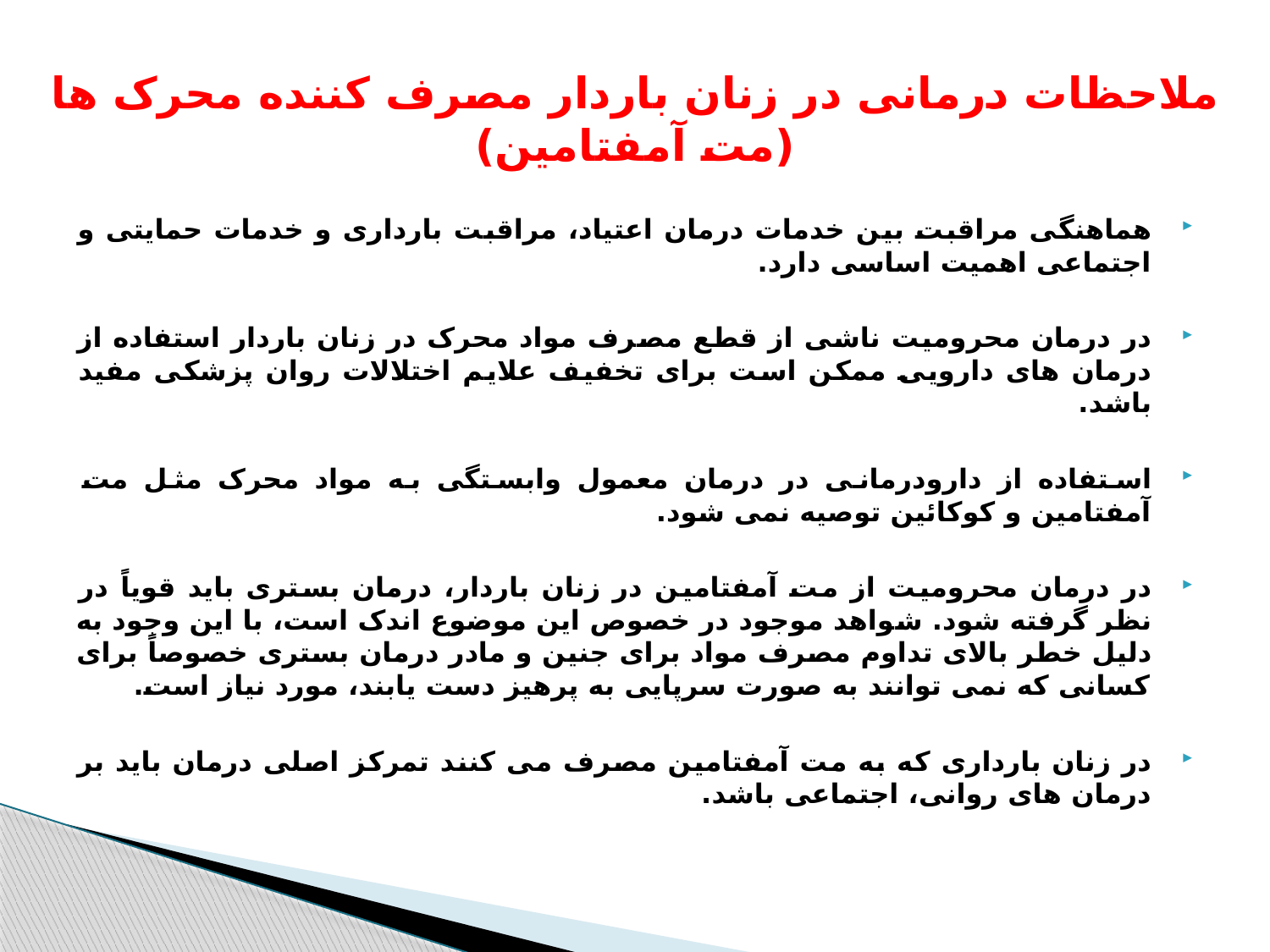

# ملاحظات درمانی در زنان باردار مصرف کننده محرک ها (مت آمفتامین)
هماهنگی مراقبت بین خدمات درمان اعتیاد، مراقبت بارداری و خدمات حمایتی و اجتماعی اهمیت اساسی دارد.

در درمان محرومیت ناشی از قطع مصرف مواد محرک در زنان باردار استفاده از درمان های دارویی ممکن است برای تخفیف علایم اختلالات روان پزشکی مفید باشد.

استفاده از دارودرمانی در درمان معمول وابستگی به مواد محرک مثل مت آمفتامین و کوکائین توصیه نمی شود.

در درمان محرومیت از مت آمفتامین در زنان باردار، درمان بستری باید قویاً در نظر گرفته شود. شواهد موجود در خصوص این موضوع اندک است، با این وجود به دلیل خطر بالای تداوم مصرف مواد برای جنین و مادر درمان بستری خصوصاً برای کسانی که نمی توانند به صورت سرپایی به پرهیز دست یابند، مورد نیاز است.

در زنان بارداری که به مت آمفتامین مصرف می کنند تمرکز اصلی درمان باید بر درمان های روانی، اجتماعی باشد.